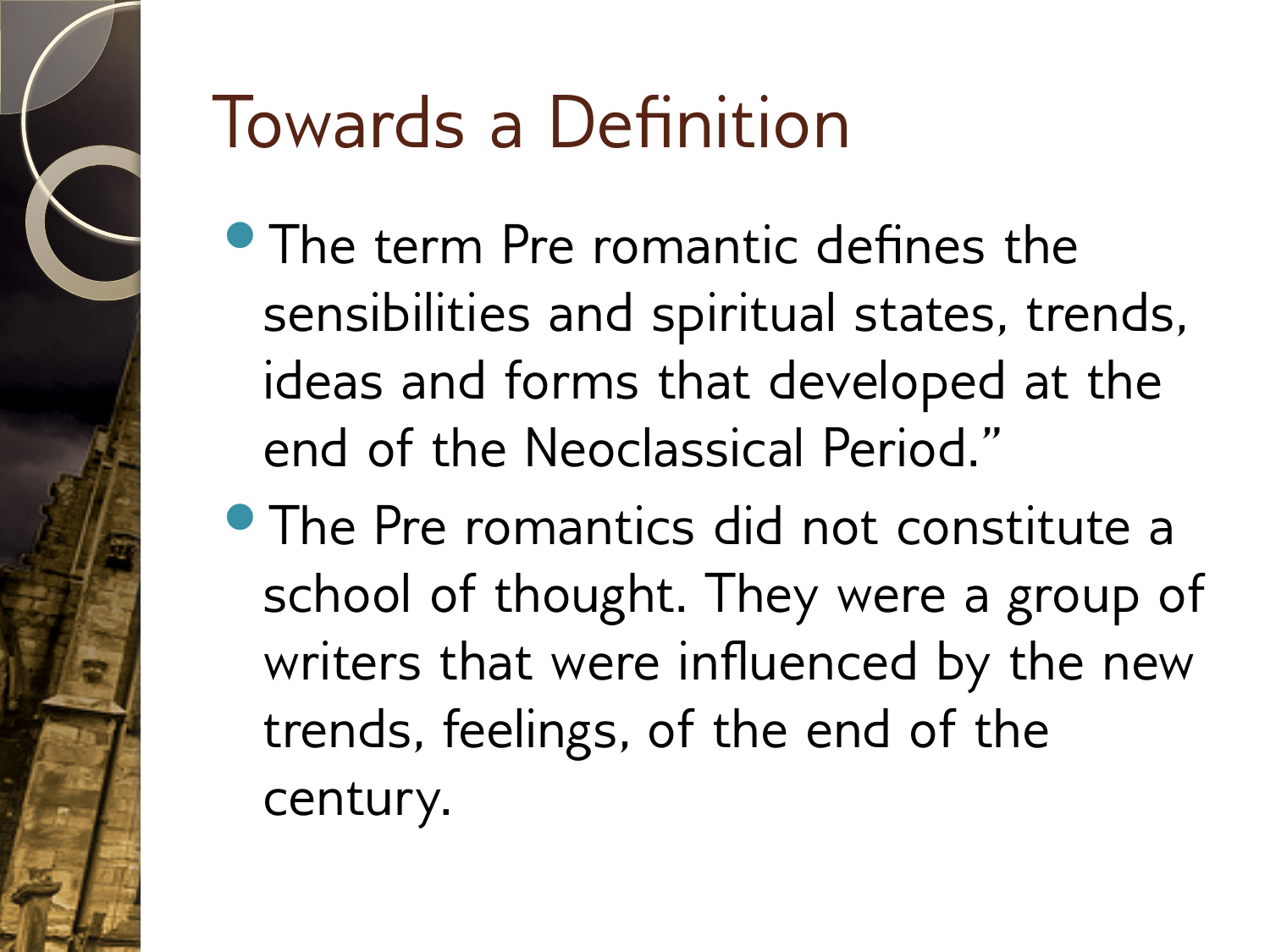

# Towards a Definition
The term Pre romantic defines the sensibilities and spiritual states, trends, ideas and forms that developed at the end of the Neoclassical Period.”
The Pre romantics did not constitute a school of thought. They were a group of writers that were influenced by the new trends, feelings, of the end of the century.